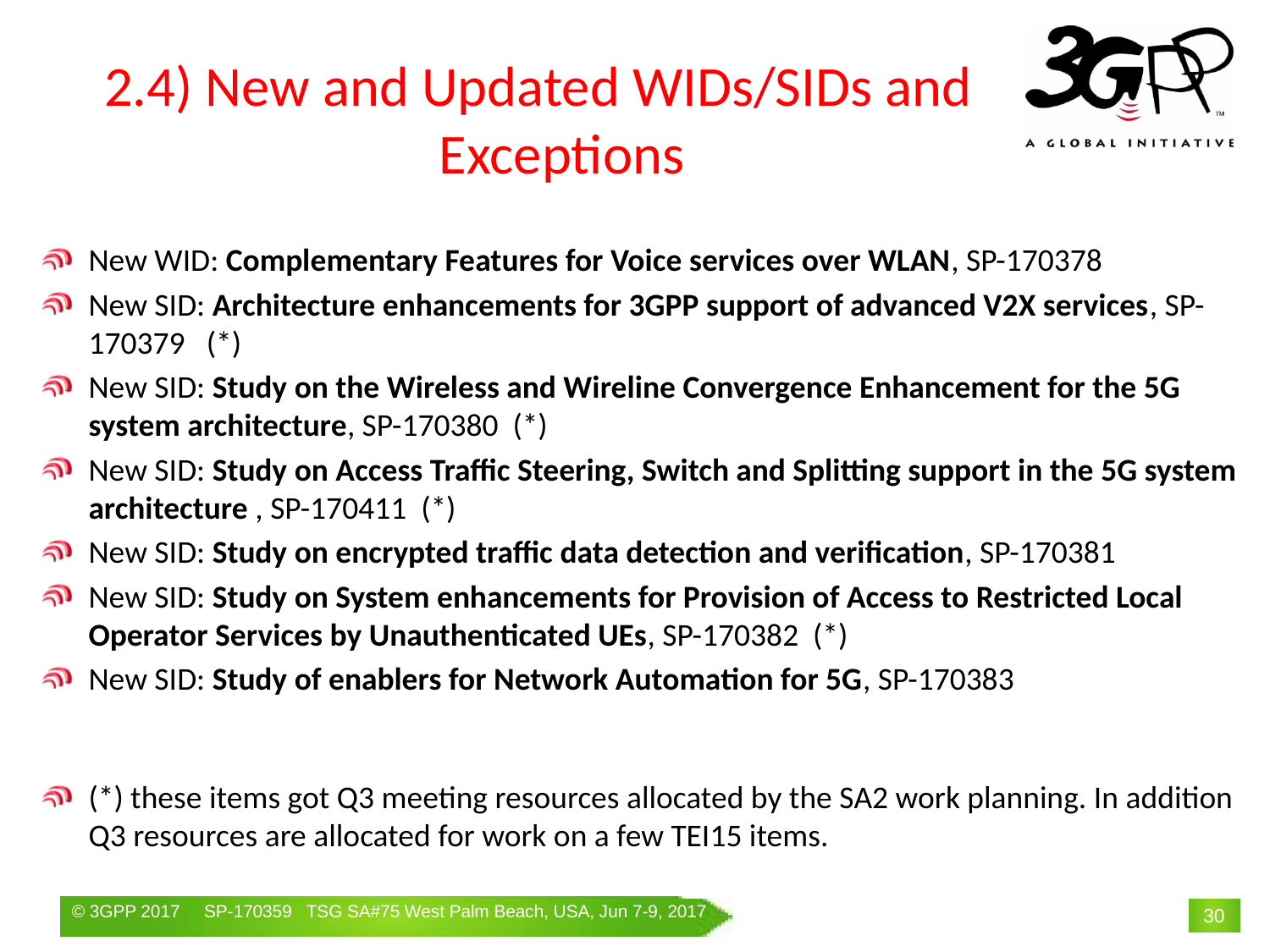

# 2.4) New and Updated WIDs/SIDs and Exceptions
New WID: Complementary Features for Voice services over WLAN, SP-170378
New SID: Architecture enhancements for 3GPP support of advanced V2X services, SP-170379   (*)
New SID: Study on the Wireless and Wireline Convergence Enhancement for the 5G system architecture, SP-170380  (*)
New SID: Study on Access Traffic Steering, Switch and Splitting support in the 5G system architecture , SP-170411  (*)
New SID: Study on encrypted traffic data detection and verification, SP-170381
New SID: Study on System enhancements for Provision of Access to Restricted Local Operator Services by Unauthenticated UEs, SP-170382  (*)
New SID: Study of enablers for Network Automation for 5G, SP-170383

(*) these items got Q3 meeting resources allocated by the SA2 work planning. In addition Q3 resources are allocated for work on a few TEI15 items.